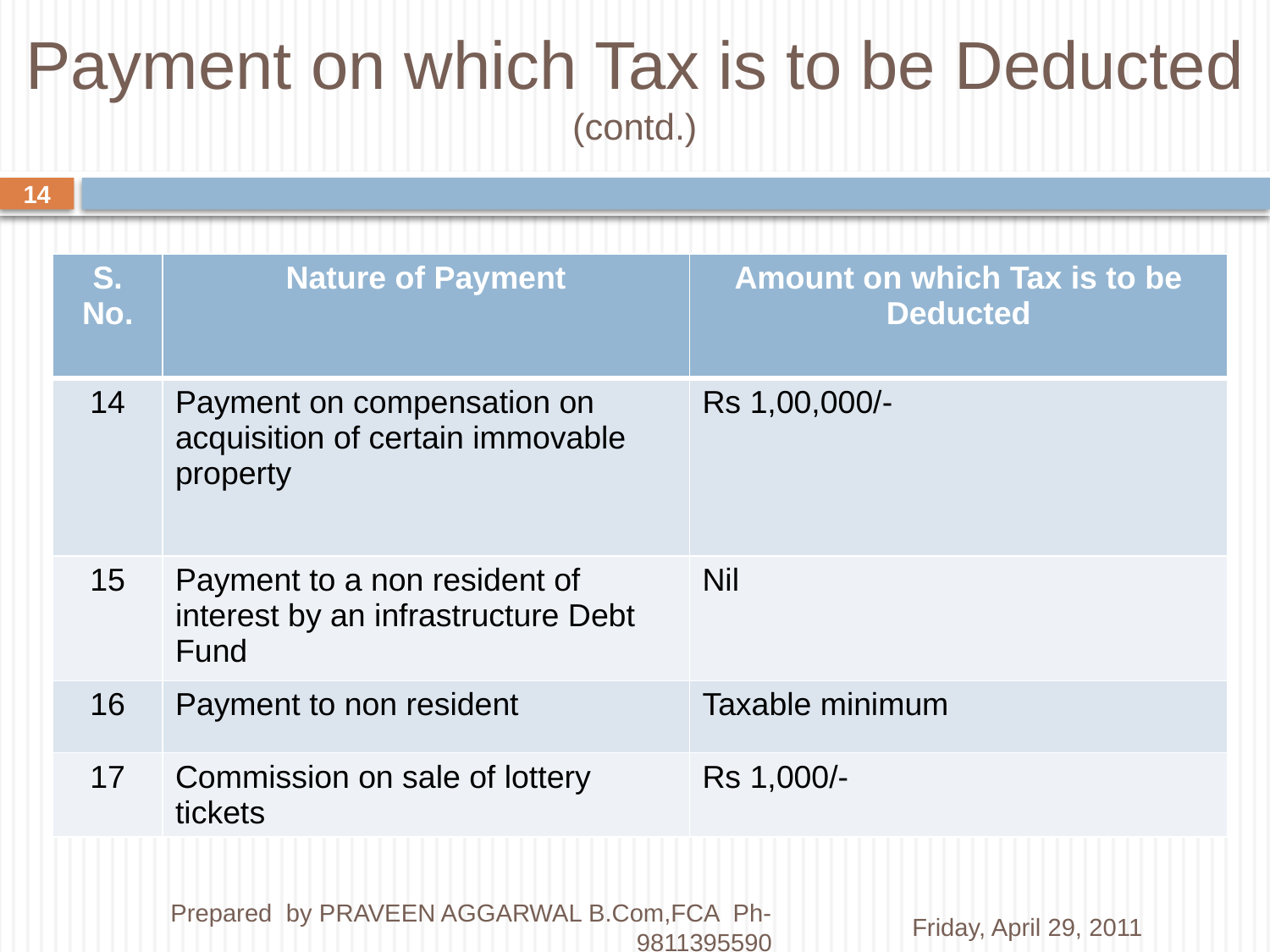

# Payment on which Tax is to be Deducted (contd.)
14
| S. No. | Nature of Payment | Amount on which Tax is to be Deducted |
| --- | --- | --- |
| 14 | Payment on compensation on acquisition of certain immovable property | Rs 1,00,000/- |
| 15 | Payment to a non resident of interest by an infrastructure Debt Fund | Nil |
| 16 | Payment to non resident | Taxable minimum |
| 17 | Commission on sale of lottery tickets | Rs 1,000/- |
Prepared  by PRAVEEN AGGARWAL B.Com,FCA  Ph-9811395590
Friday, April 29, 2011